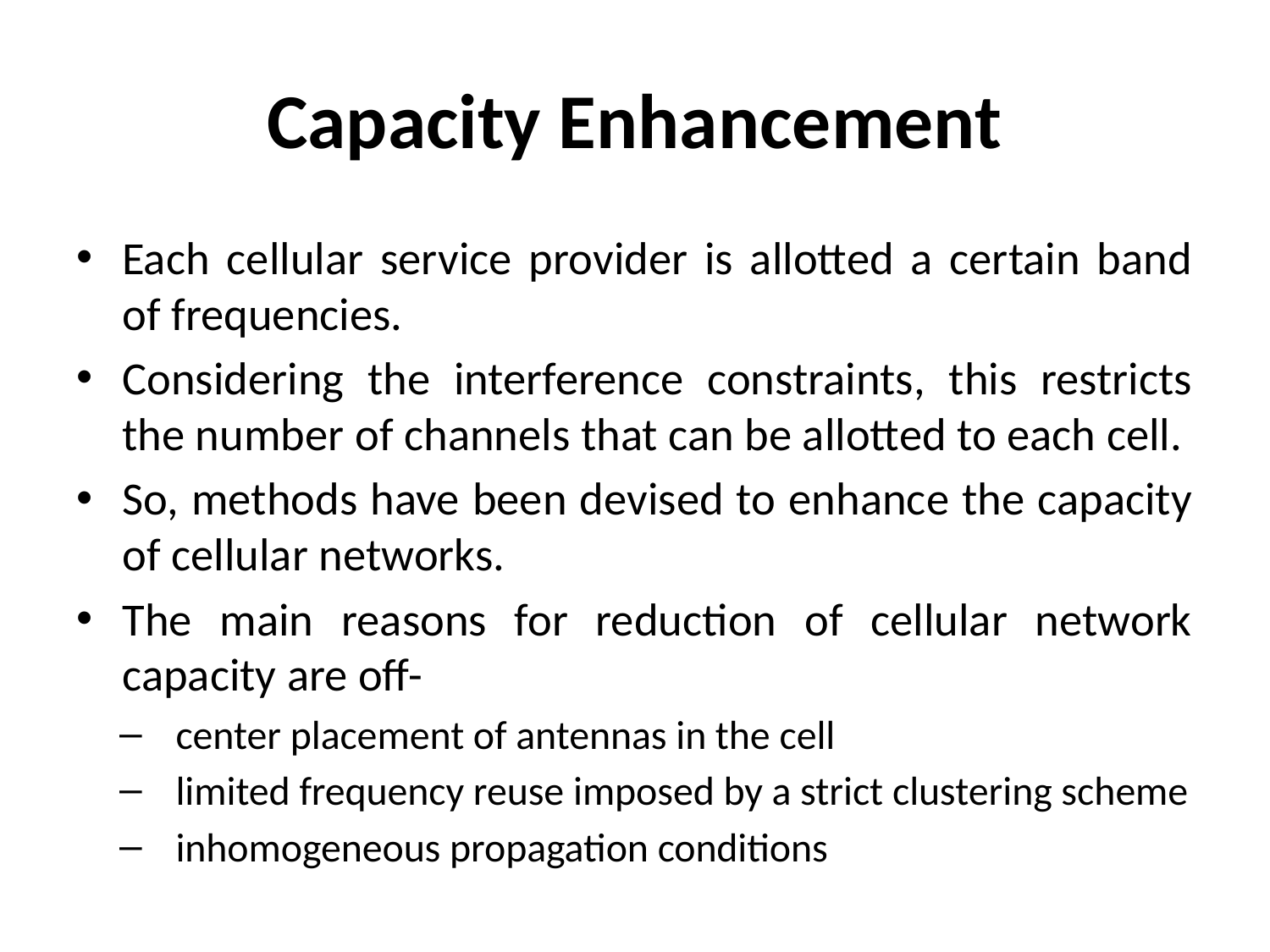

# Capacity Enhancement
Each cellular service provider is allotted a certain band of frequencies.
Considering the interference constraints, this restricts the number of channels that can be allotted to each cell.
So, methods have been devised to enhance the capacity of cellular networks.
The main reasons for reduction of cellular network capacity are off-
center placement of antennas in the cell
limited frequency reuse imposed by a strict clustering scheme
inhomogeneous propagation conditions